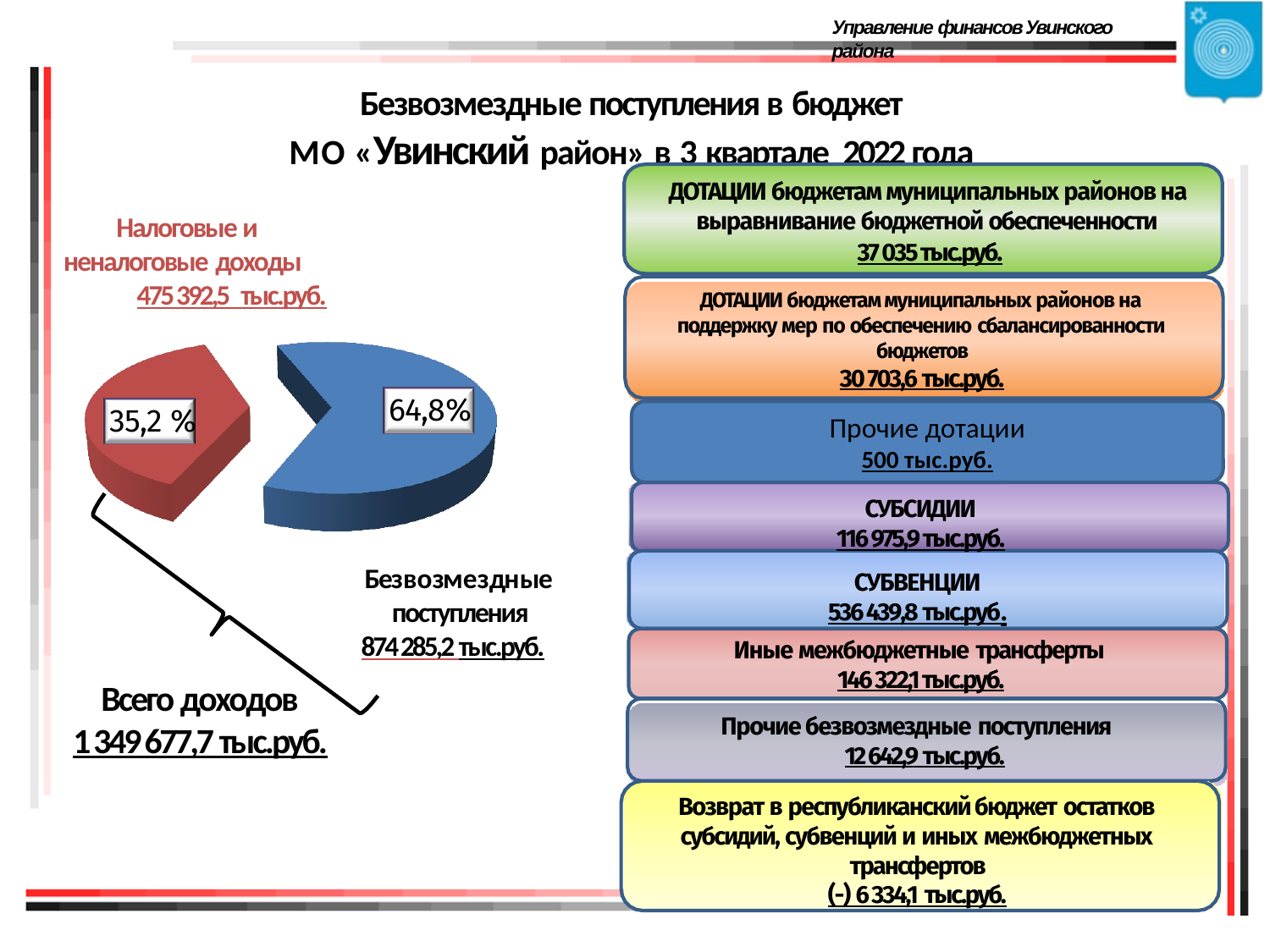

Управление финансов Увинского района

# Безвозмездные поступления в бюджет
МО «Увинский район» в 3 квартале  2022 года

ДОТАЦИИ бюджетам муниципальных районов на  выравнивание бюджетной обеспеченности
37 035 тыс.руб.
Налоговые и  неналоговые доходы
475 392,5  тыс.руб.

ДОТАЦИИ бюджетам муниципальных районов на  поддержку мер по обеспечению сбалансированности  бюджетов
30 703,6 тыс.руб.

64,8%

35,2 %
Прочие дотации
500 тыс.руб.

СУБСИДИИ
116 975,9 тыс.руб.
СУБВЕНЦИИ
536 439,8 тыс.руб.

Безвозмездные  поступления
874 285,2 тыс.руб.

Иные межбюджетные трансферты  146 322,1 тыс.руб.
Всего доходов              1 349 677,7 тыс.руб.

Прочие безвозмездные поступления  12 642,9 тыс.руб.

Возврат в республиканский бюджет остатков  субсидий, субвенций и иных межбюджетных  трансфертов
(-) 6 334,1  тыс.руб.